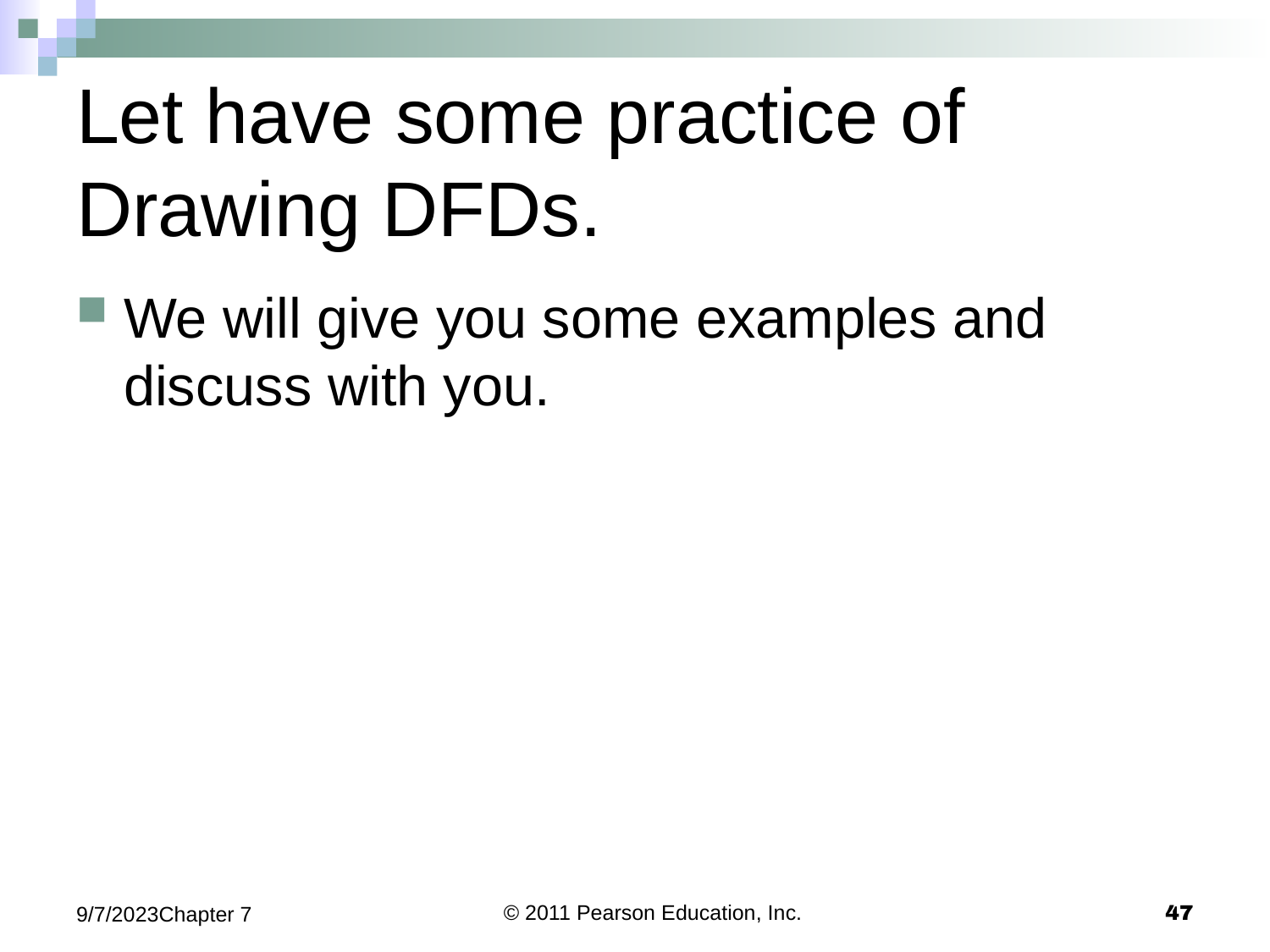

# Let have some practice of Drawing DFDs.
We will give you some examples and discuss with you.
9/7/2023Chapter 7
© 2011 Pearson Education, Inc.
47